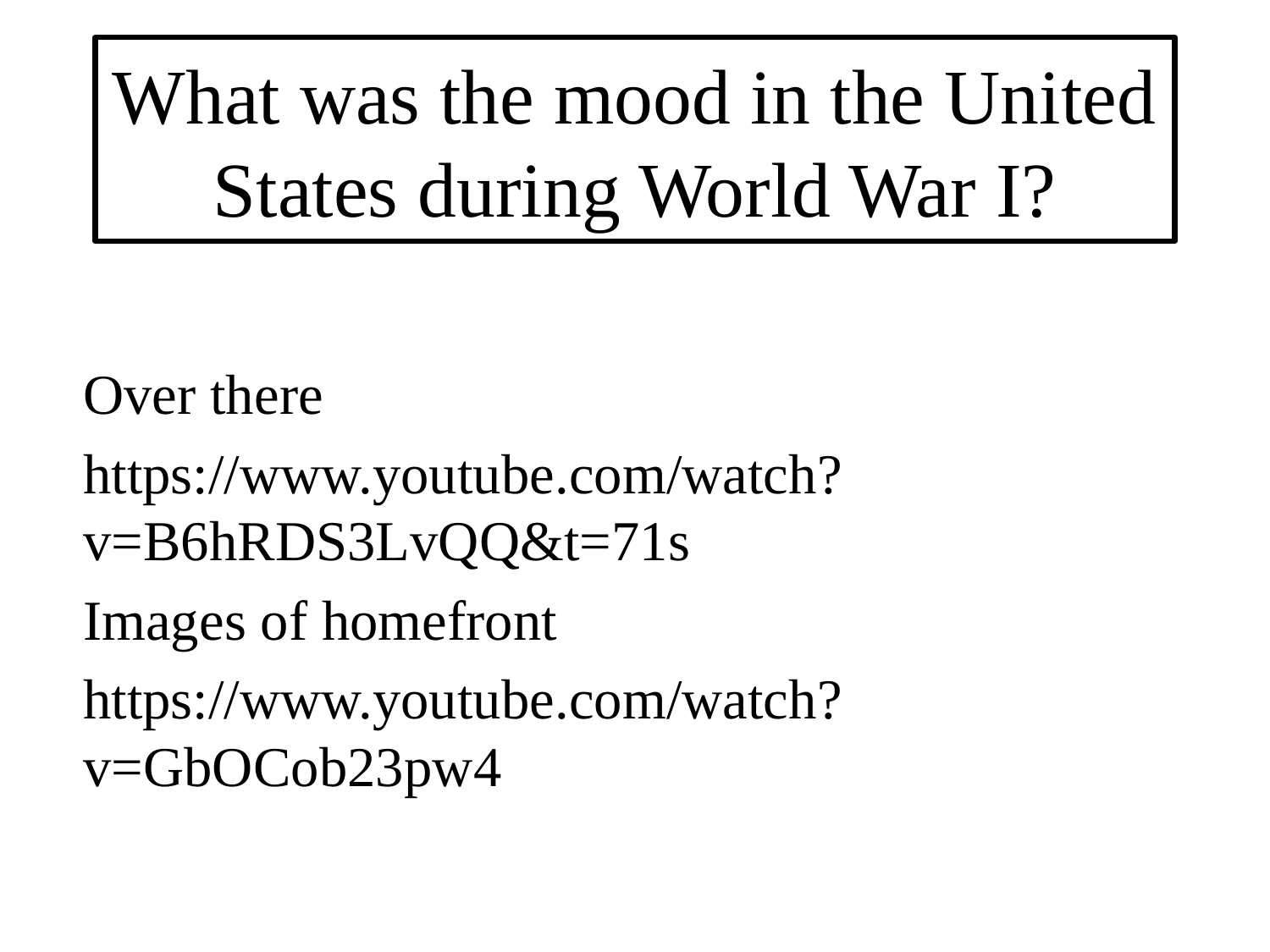

# What was the mood in the United States during World War I?
Over there
https://www.youtube.com/watch?v=B6hRDS3LvQQ&t=71s
Images of homefront
https://www.youtube.com/watch?v=GbOCob23pw4